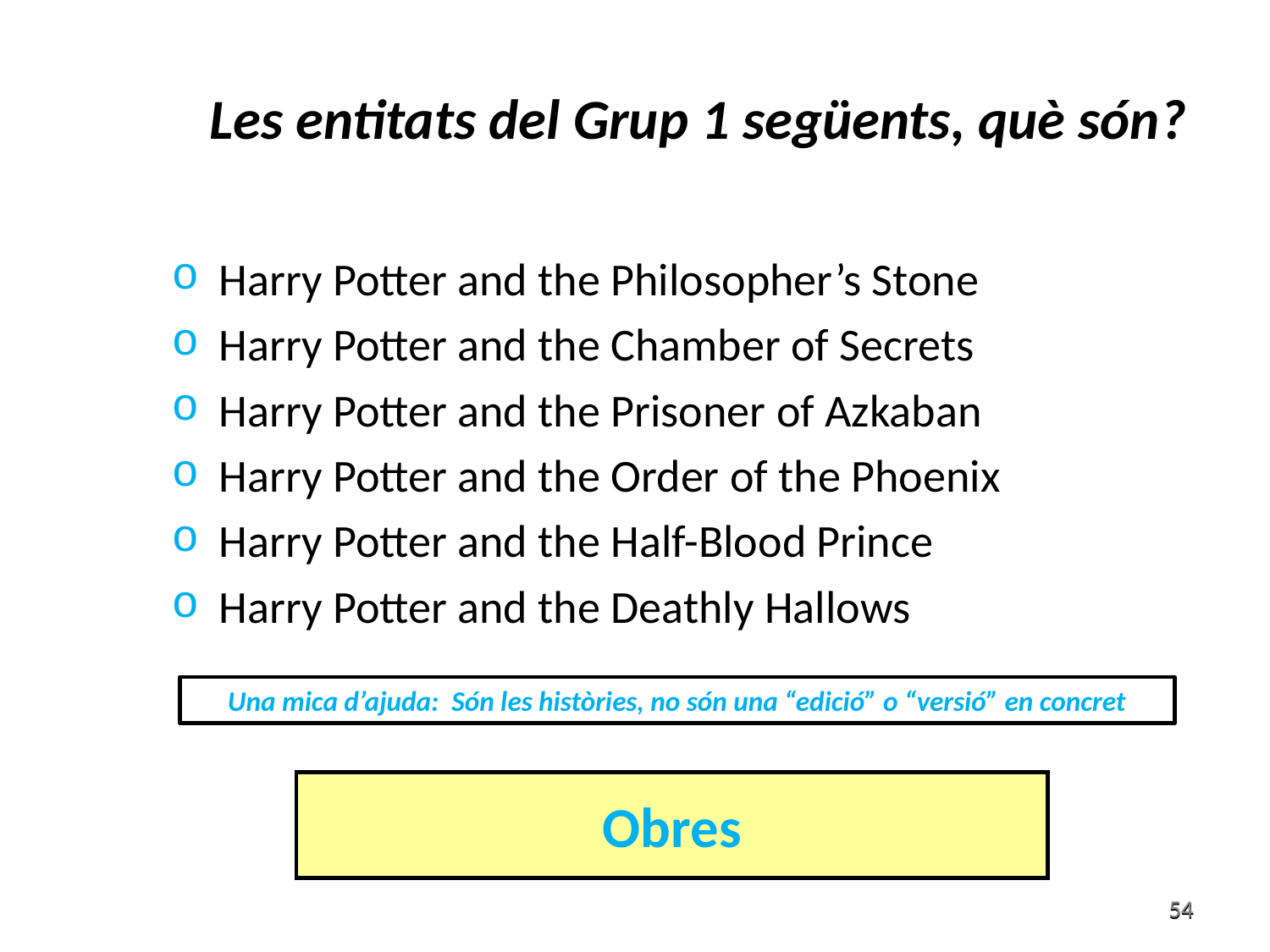

Les entitats del Grup 1 següents, què són?
Harry Potter and the Philosopher’s Stone
Harry Potter and the Chamber of Secrets
Harry Potter and the Prisoner of Azkaban
Harry Potter and the Order of the Phoenix
Harry Potter and the Half-Blood Prince
Harry Potter and the Deathly Hallows
Una mica d’ajuda:  Són les històries, no són una “edició” o “versió” en concret
Obres
54
54